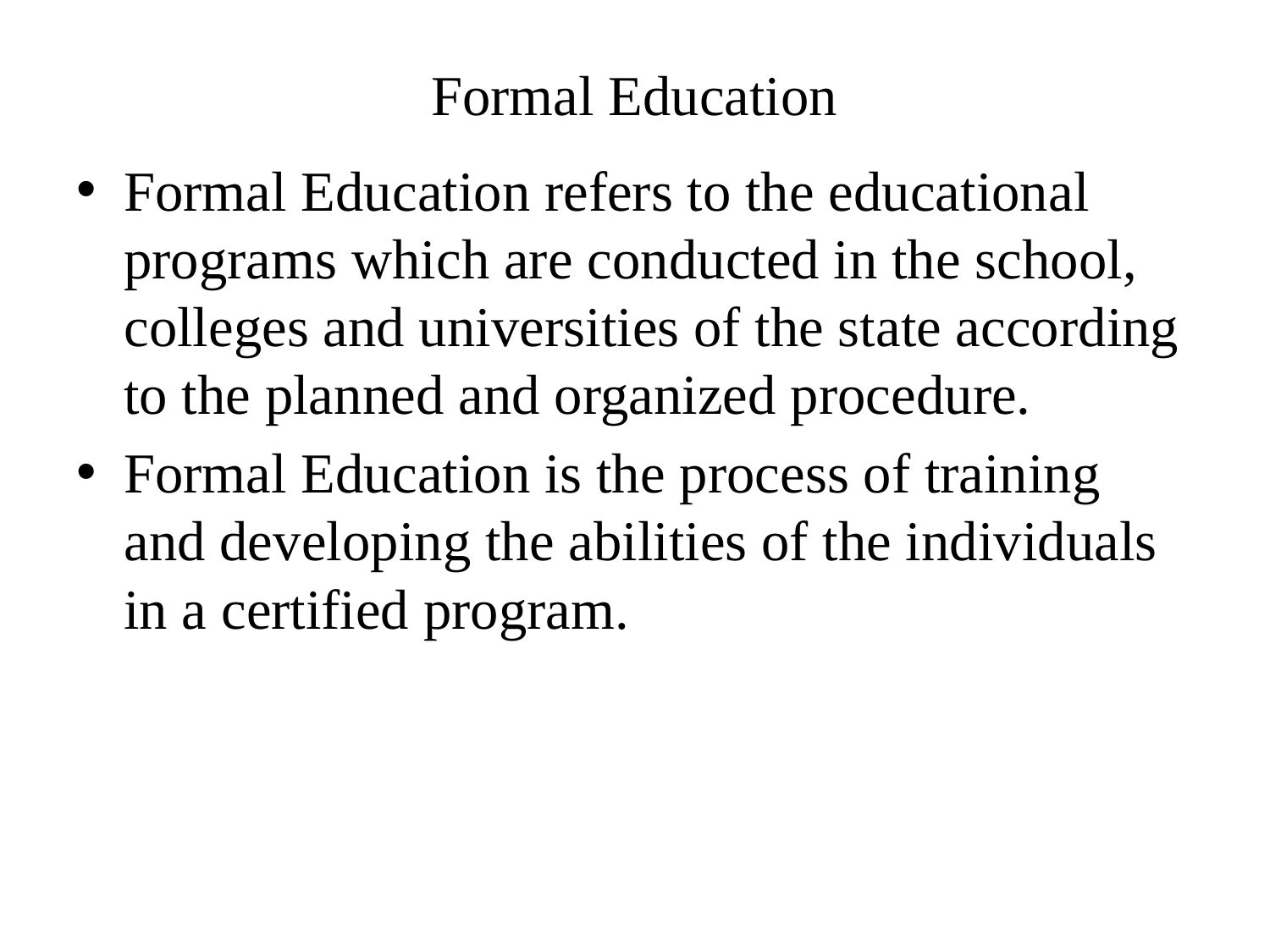

# Formal Education
Formal Education refers to the educational programs which are conducted in the school, colleges and universities of the state according to the planned and organized procedure.
Formal Education is the process of training and developing the abilities of the individuals in a certified program.